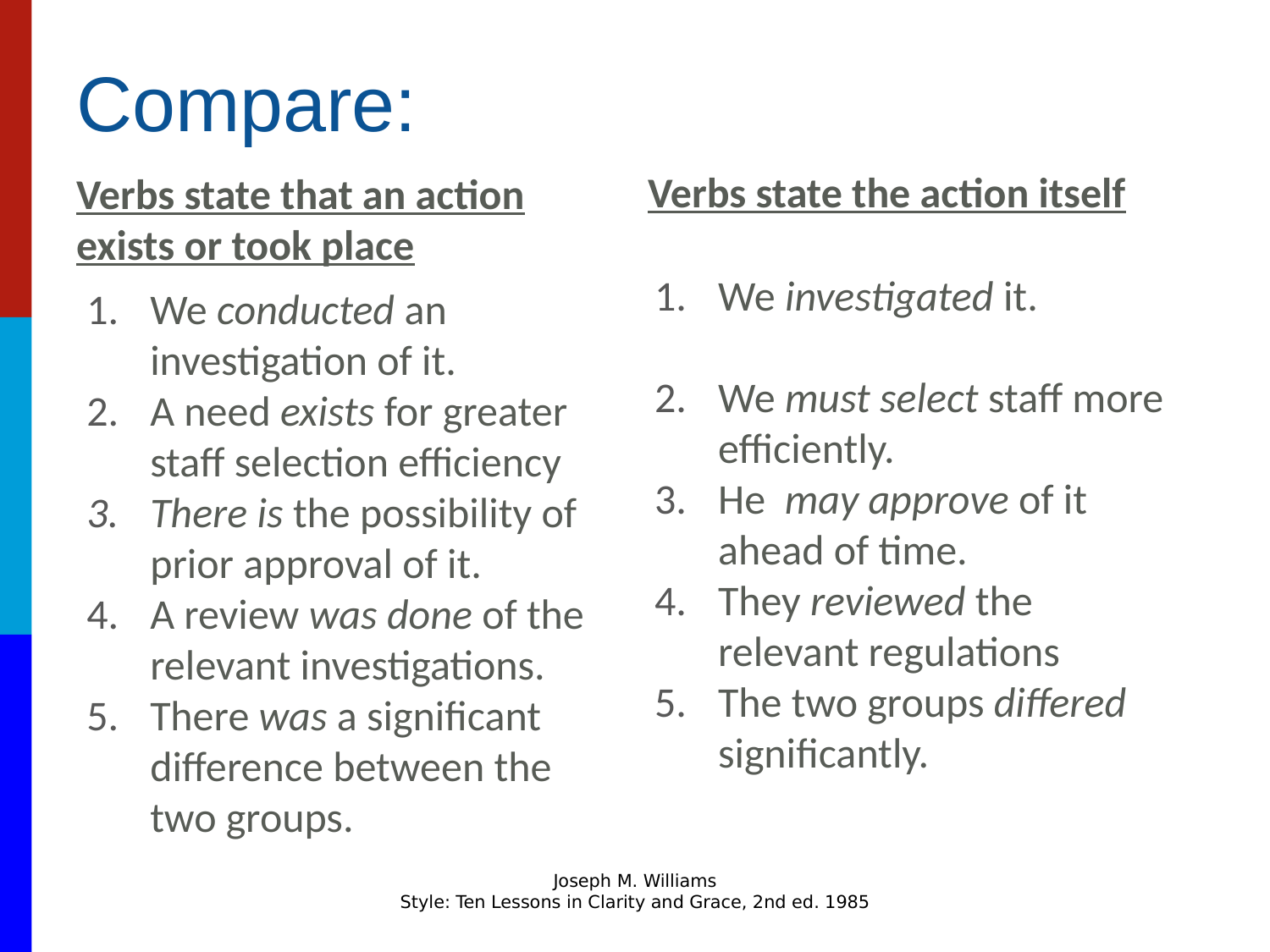

# Compare:
Verbs state the action itself
Verbs state that an action exists or took place
We investigated it.

We must select staff more efficiently.
He  may approve of it ahead of time.
They reviewed the relevant regulations
The two groups differed significantly.

We conducted an investigation of it.
A need exists for greater staff selection efficiency
There is the possibility of prior approval of it.
A review was done of the relevant investigations.
There was a significant difference between the two groups.

Joseph M. Williams
Style: Ten Lessons in Clarity and Grace, 2nd ed. 1985